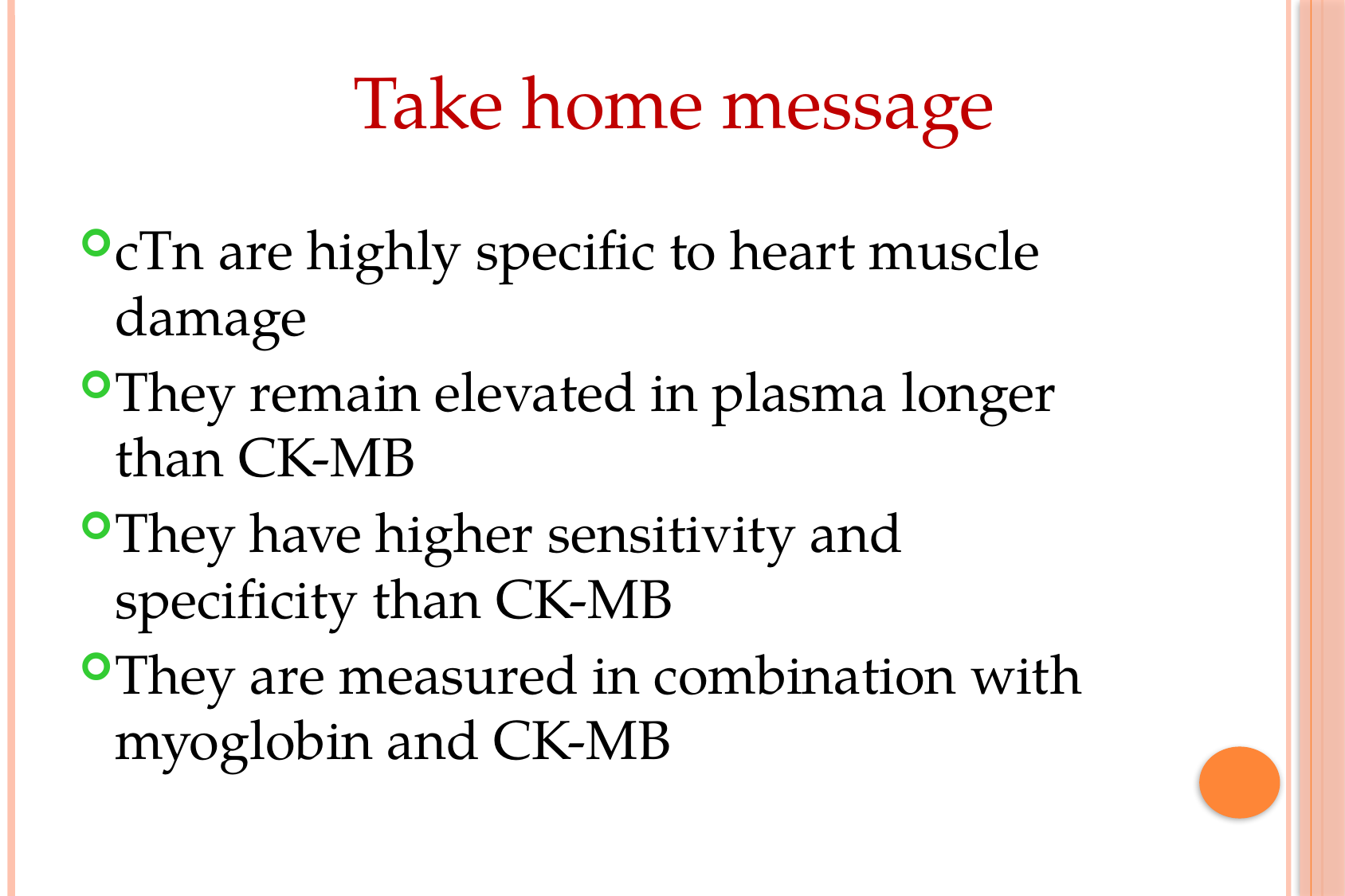

Take home message
cTn are highly specific to heart muscle damage
They remain elevated in plasma longer than CK-MB
They have higher sensitivity and specificity than CK-MB
They are measured in combination with myoglobin and CK-MB